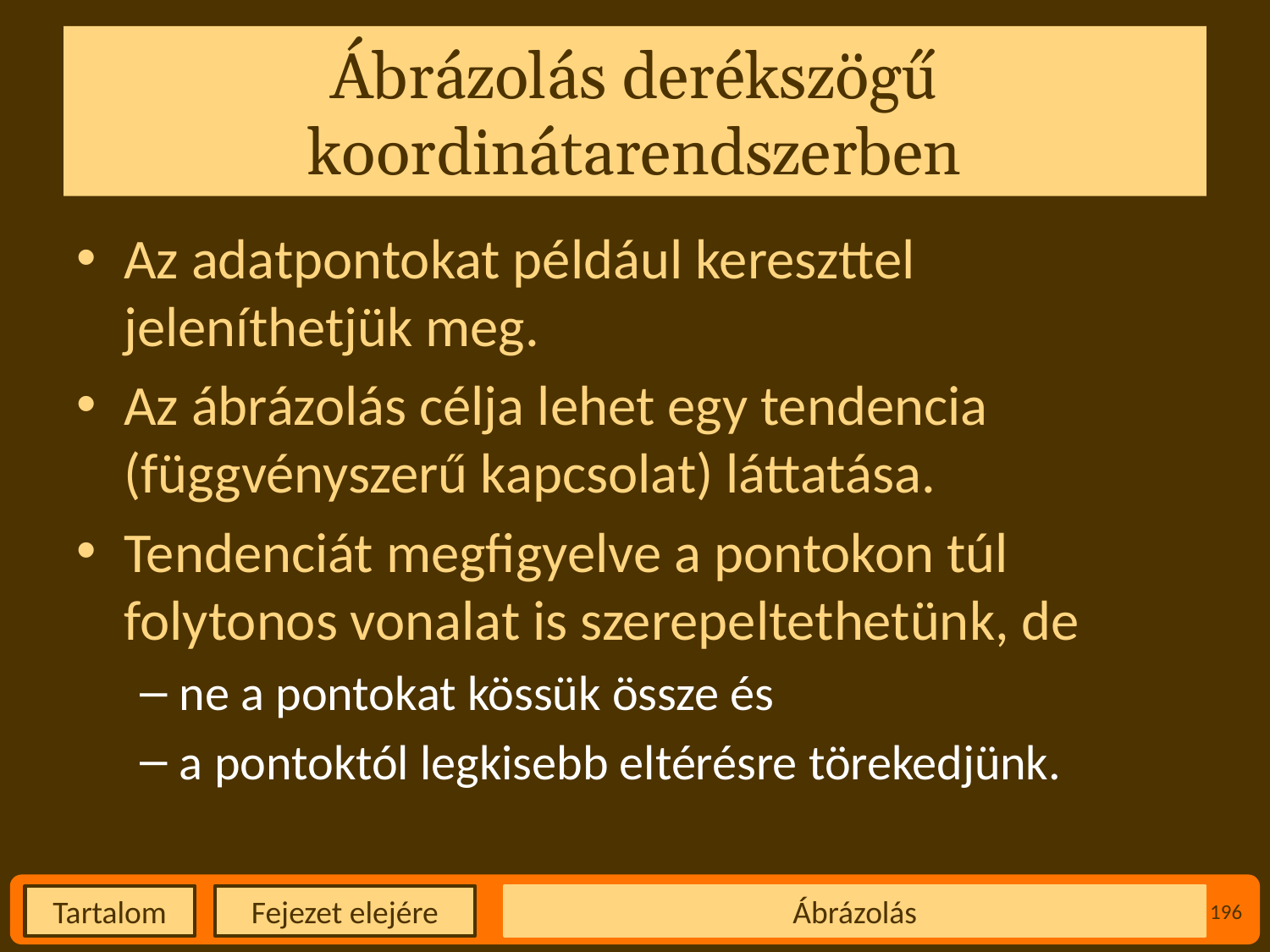

# Ábrázolás derékszögű koordinátarendszerben
Az adatpontokat például kereszttel jeleníthetjük meg.
Az ábrázolás célja lehet egy tendencia (függvényszerű kapcsolat) láttatása.
Tendenciát megfigyelve a pontokon túl folytonos vonalat is szerepeltethetünk, de
ne a pontokat kössük össze és
a pontoktól legkisebb eltérésre törekedjünk.
Ábrázolás
196
Fejezet elejére